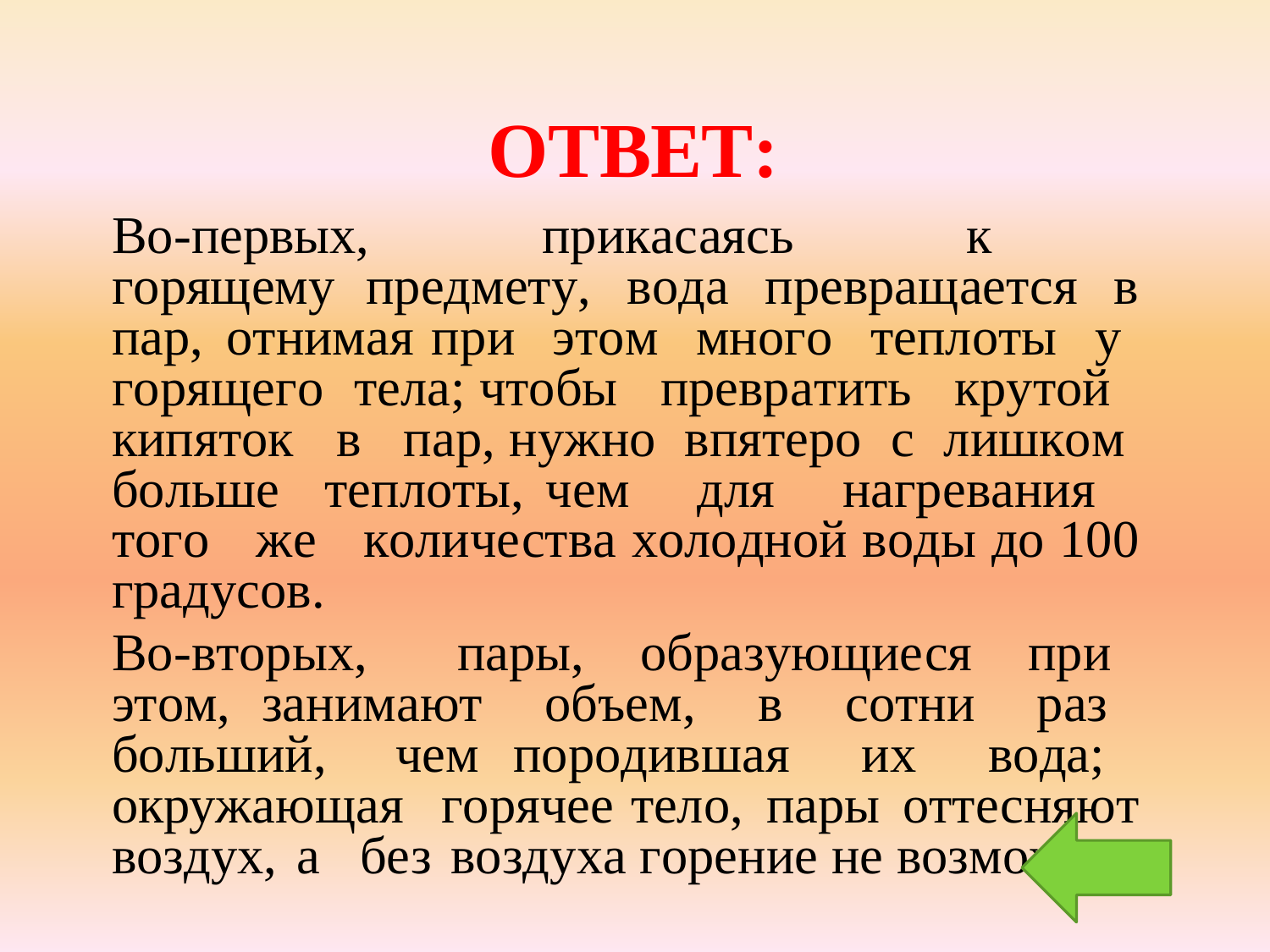

# ОТВЕТ:
Во-первых,       прикасаясь       к       горящему предмету, вода превращается в пар, отнимая при  этом  много  теплоты  у  горящего  тела; чтобы   превратить   крутой   кипяток   в   пар, нужно  впятеро  с  лишком  больше  теплоты, чем   для   нагревания   того   же   количества холодной воды до 100 градусов.
Во-вторых,   пары,  образующиеся  при  этом, занимают  объем,  в  сотни  раз  больший,  чем породившая  их  вода;  окружающая  горячее тело, пары оттесняют воздух, а   без воздуха горение не возможно.